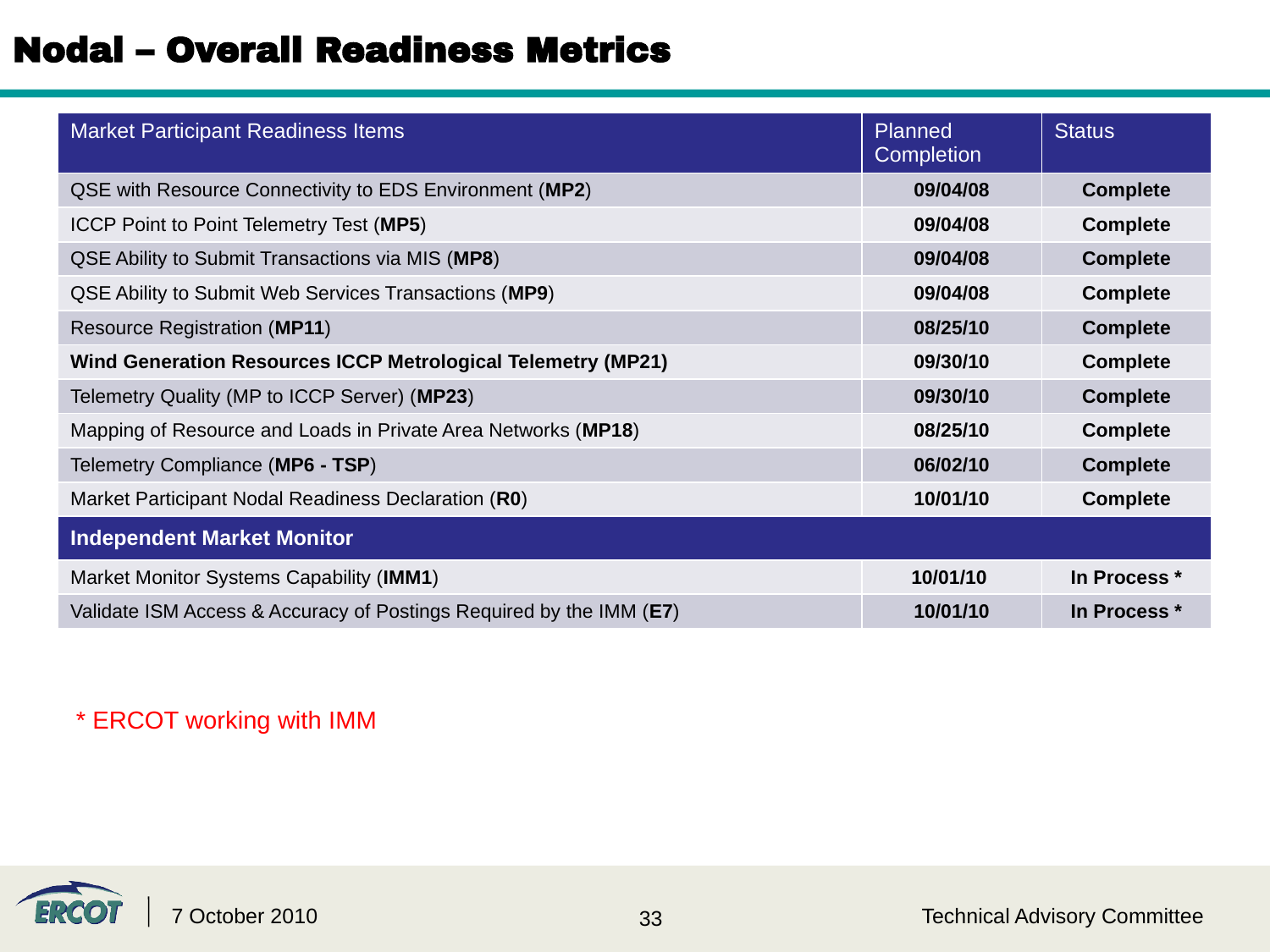

Nodal – Overall Readiness Metrics
| Market Participant Readiness Items | Planned Completion | Status |
| --- | --- | --- |
| QSE with Resource Connectivity to EDS Environment (MP2) | 09/04/08 | Complete |
| ICCP Point to Point Telemetry Test (MP5) | 09/04/08 | Complete |
| QSE Ability to Submit Transactions via MIS (MP8) | 09/04/08 | Complete |
| QSE Ability to Submit Web Services Transactions (MP9) | 09/04/08 | Complete |
| Resource Registration (MP11) | 08/25/10 | Complete |
| Wind Generation Resources ICCP Metrological Telemetry (MP21) | 09/30/10 | Complete |
| Telemetry Quality (MP to ICCP Server) (MP23) | 09/30/10 | Complete |
| Mapping of Resource and Loads in Private Area Networks (MP18) | 08/25/10 | Complete |
| Telemetry Compliance (MP6 - TSP) | 06/02/10 | Complete |
| Market Participant Nodal Readiness Declaration (R0) | 10/01/10 | Complete |
| Independent Market Monitor |  |  |
| Market Monitor Systems Capability (IMM1) | 10/01/10 | In Process \* |
| Validate ISM Access & Accuracy of Postings Required by the IMM (E7) | 10/01/10 | In Process \* |
* ERCOT working with IMM
7 October 2010
Technical Advisory Committee